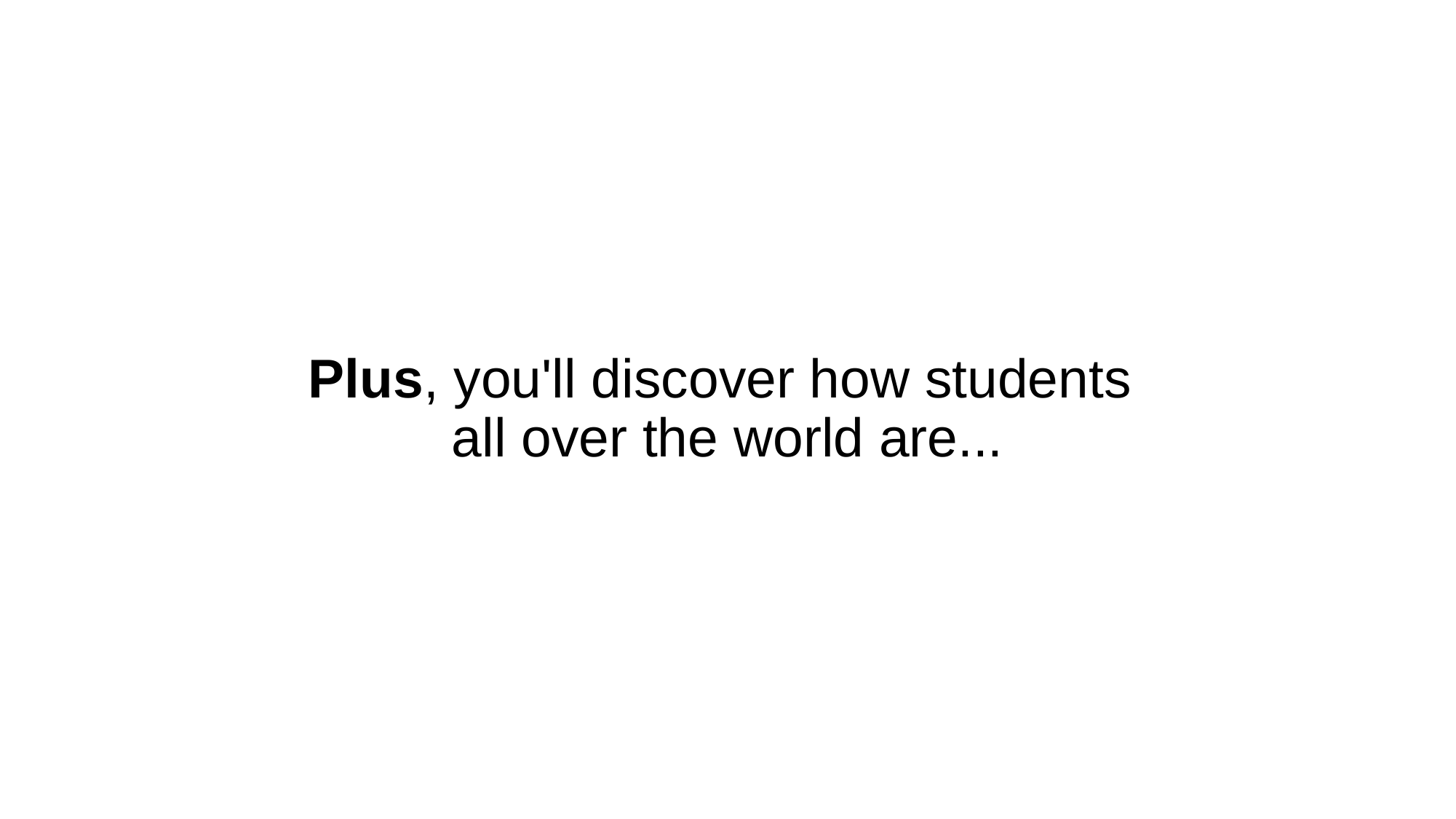

# Plus, you'll discover how students all over the world are...